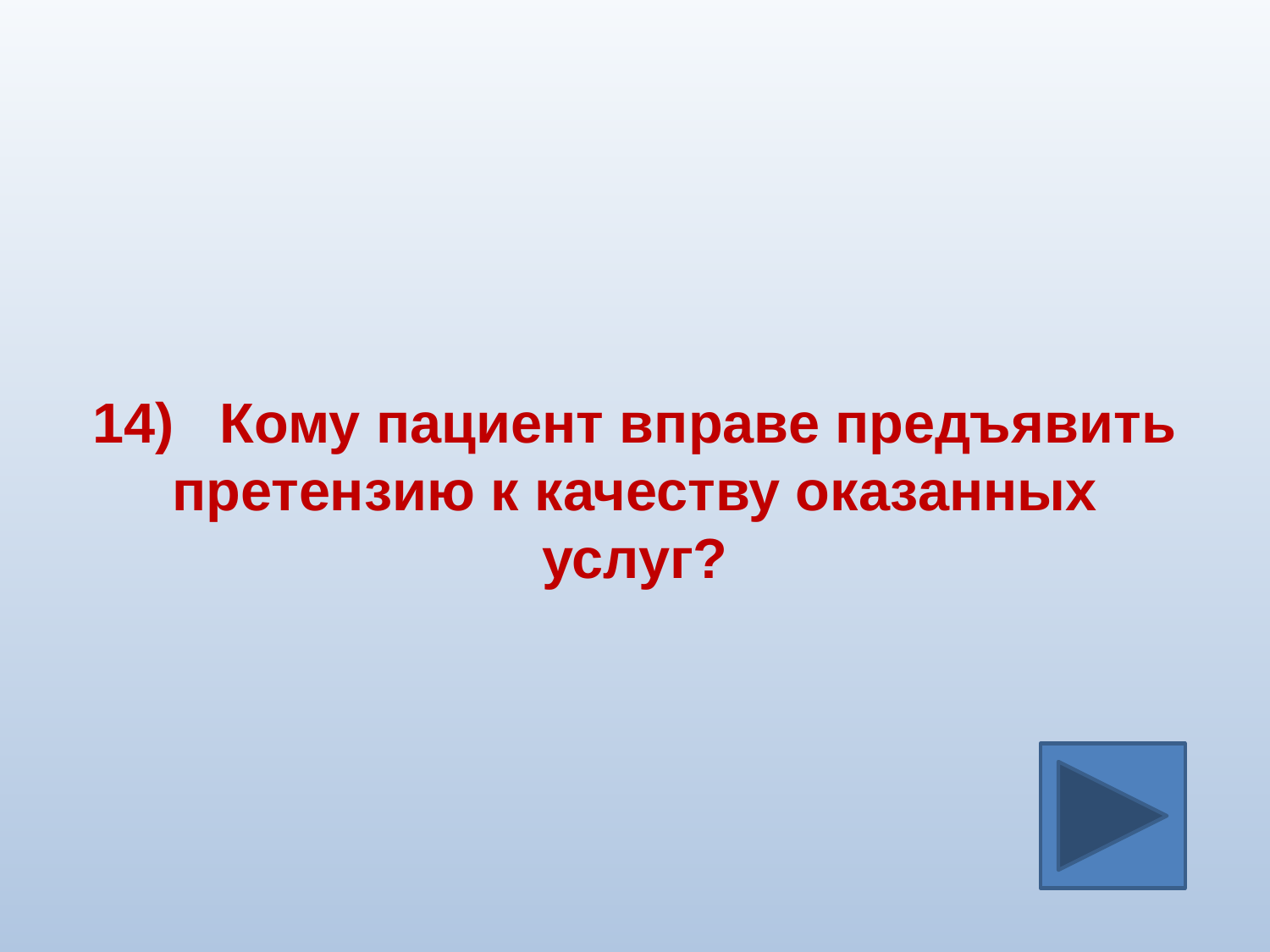

#

14)	Кому пациент вправе предъявить претензию к качеству оказанных услуг?